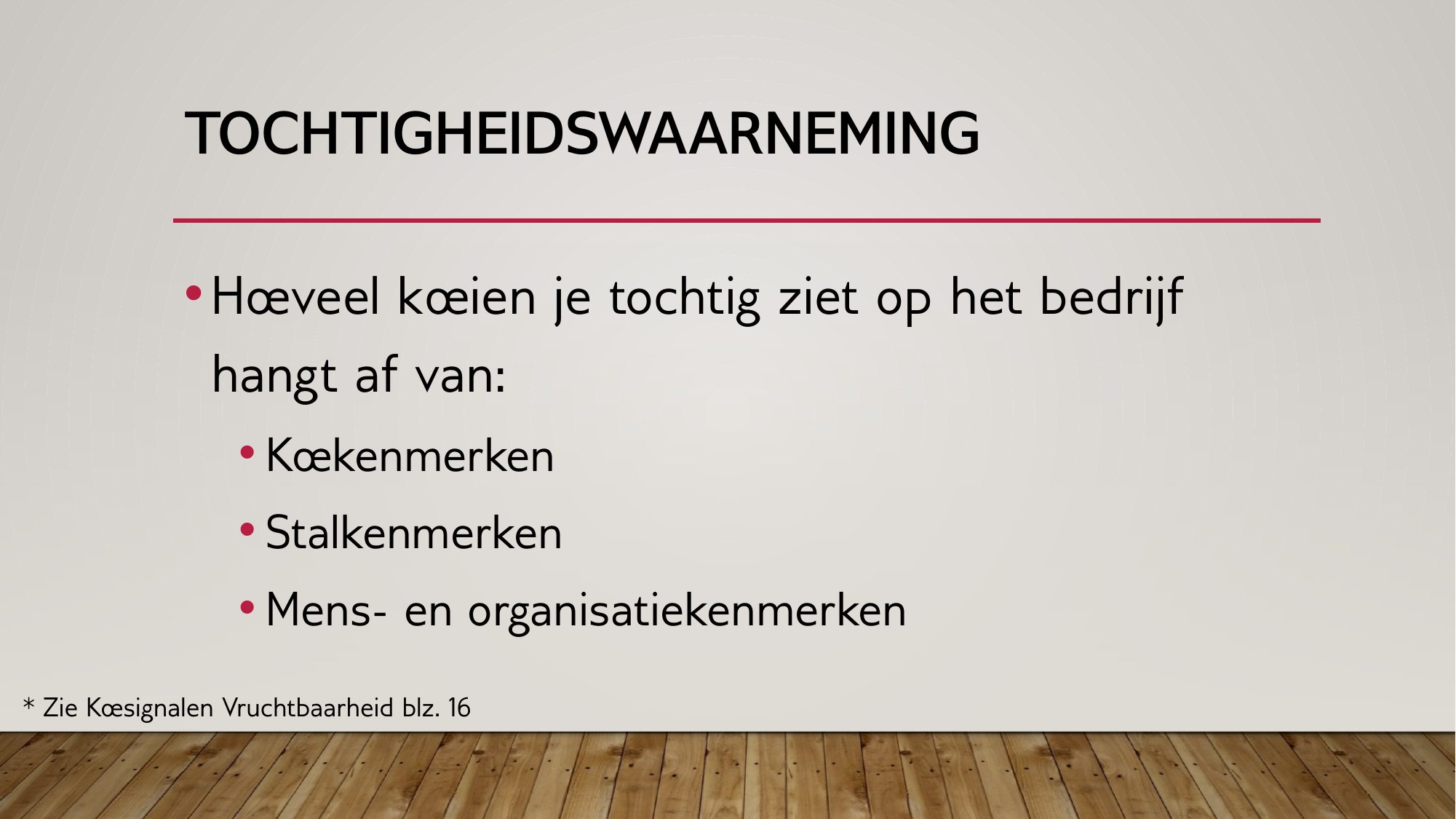

# tochtigheidswaarneming
Hoeveel koeien je tochtig ziet op het bedrijf hangt af van:
Koekenmerken
Stalkenmerken
Mens- en organisatiekenmerken
* Zie Koesignalen Vruchtbaarheid blz. 16